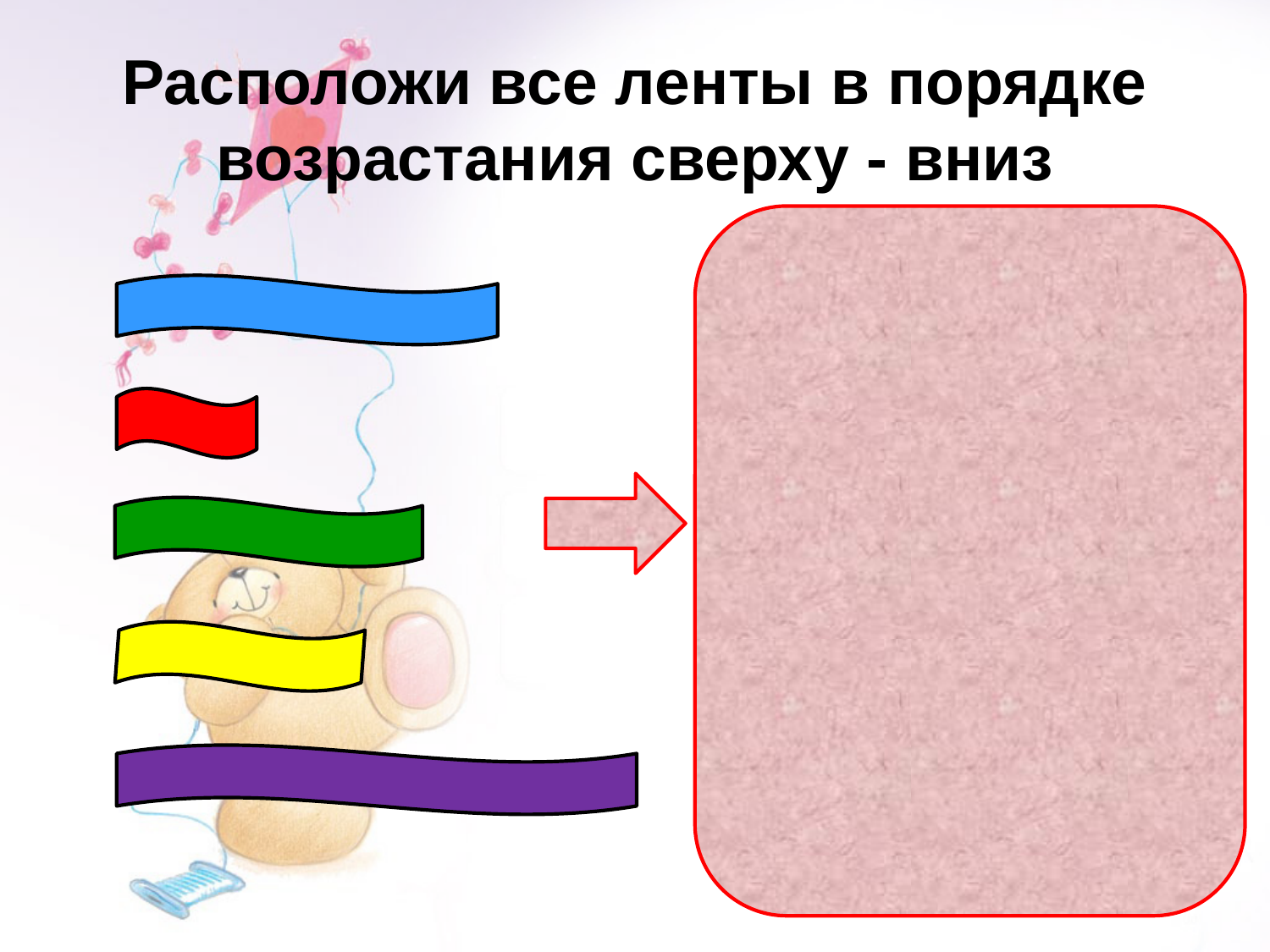

# Расположи все ленты в порядке возрастания сверху - вниз